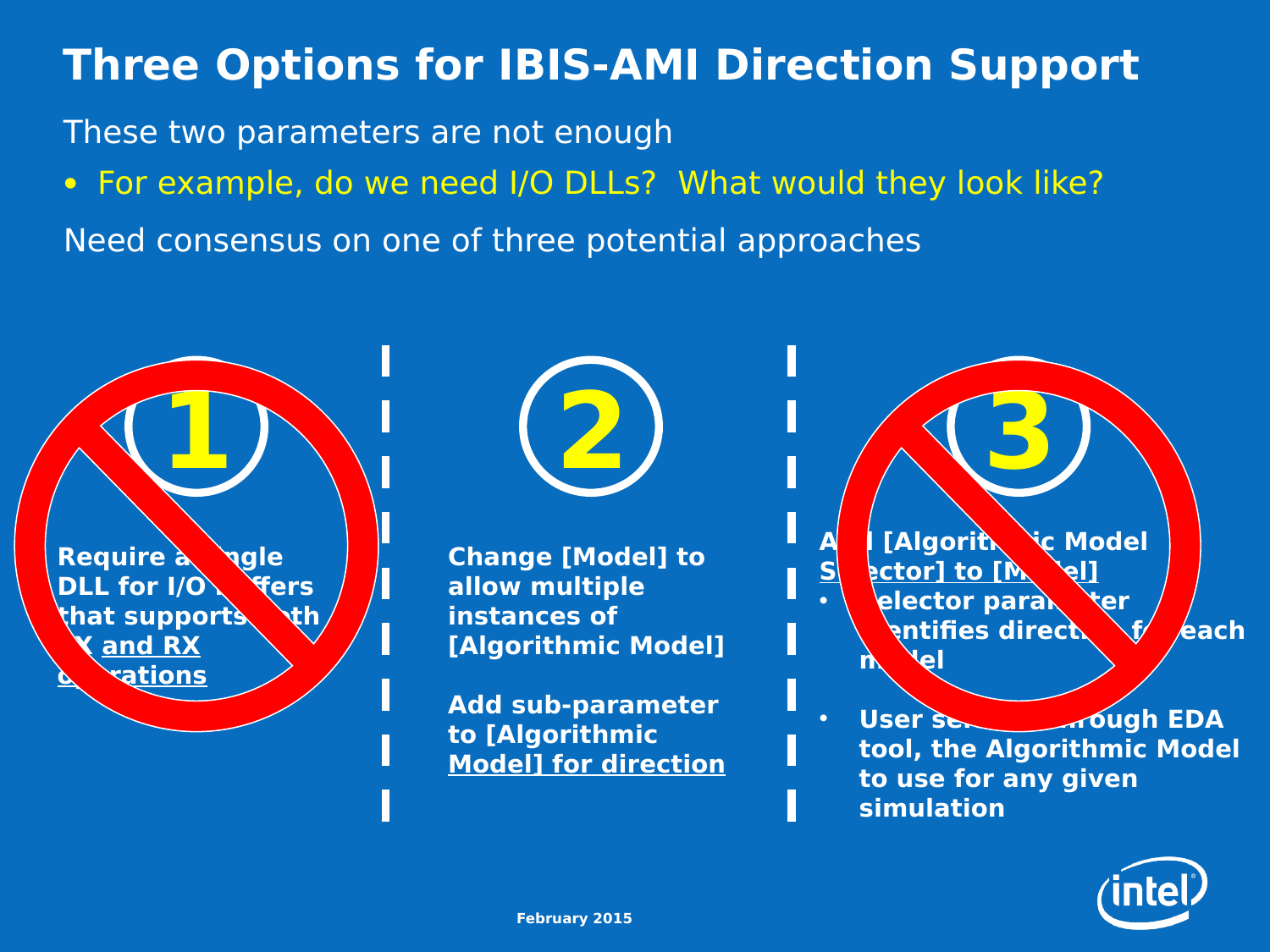

# Three Options for IBIS-AMI Direction Support
These two parameters are not enough
For example, do we need I/O DLLs?  What would they look like?
Need consensus on one of three potential approaches

2

1
3
Add [Algorithmic Model Selector] to [Model]
Selector parameter identifies direction for each model

User selects, through EDA tool, the Algorithmic Model to use for any given simulation
Require a single DLL for I/O buffers that supports both TX and RX operations
Change [Model] to allow multiple instances of [Algorithmic Model]

Add sub-parameter to [Algorithmic Model] for direction
February 2015